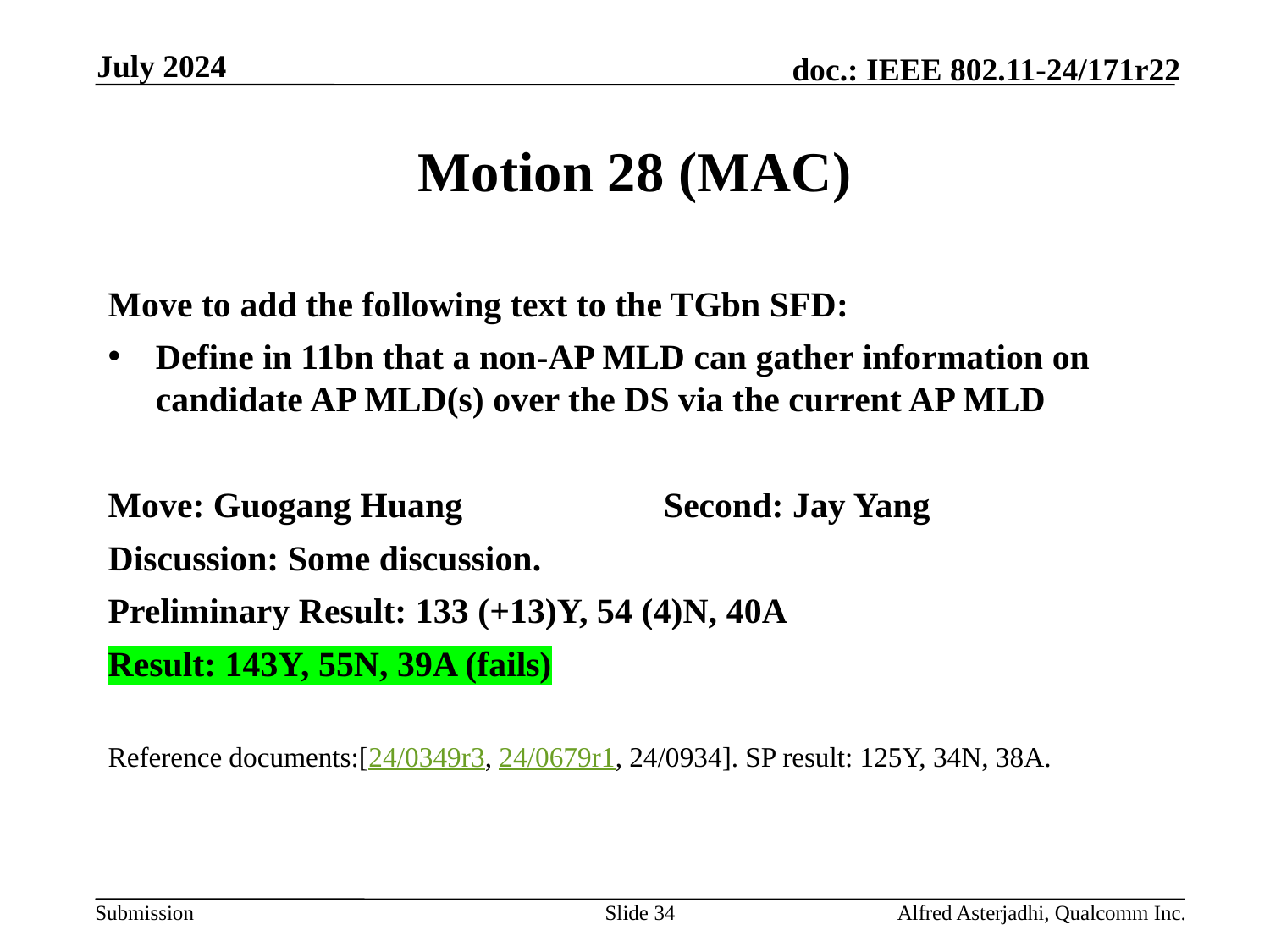

July 2024
# Motion 28 (MAC)
Move to add the following text to the TGbn SFD:
Define in 11bn that a non-AP MLD can gather information on candidate AP MLD(s) over the DS via the current AP MLD

Move: Guogang Huang		Second: Jay Yang
Discussion: Some discussion.
Preliminary Result: 133 (+13)Y, 54 (4)N, 40A
Result: 143Y, 55N, 39A (fails)

Reference documents:[24/0349r3, 24/0679r1, 24/0934]. SP result: 125Y, 34N, 38A.

Slide 34
Alfred Asterjadhi, Qualcomm Inc.